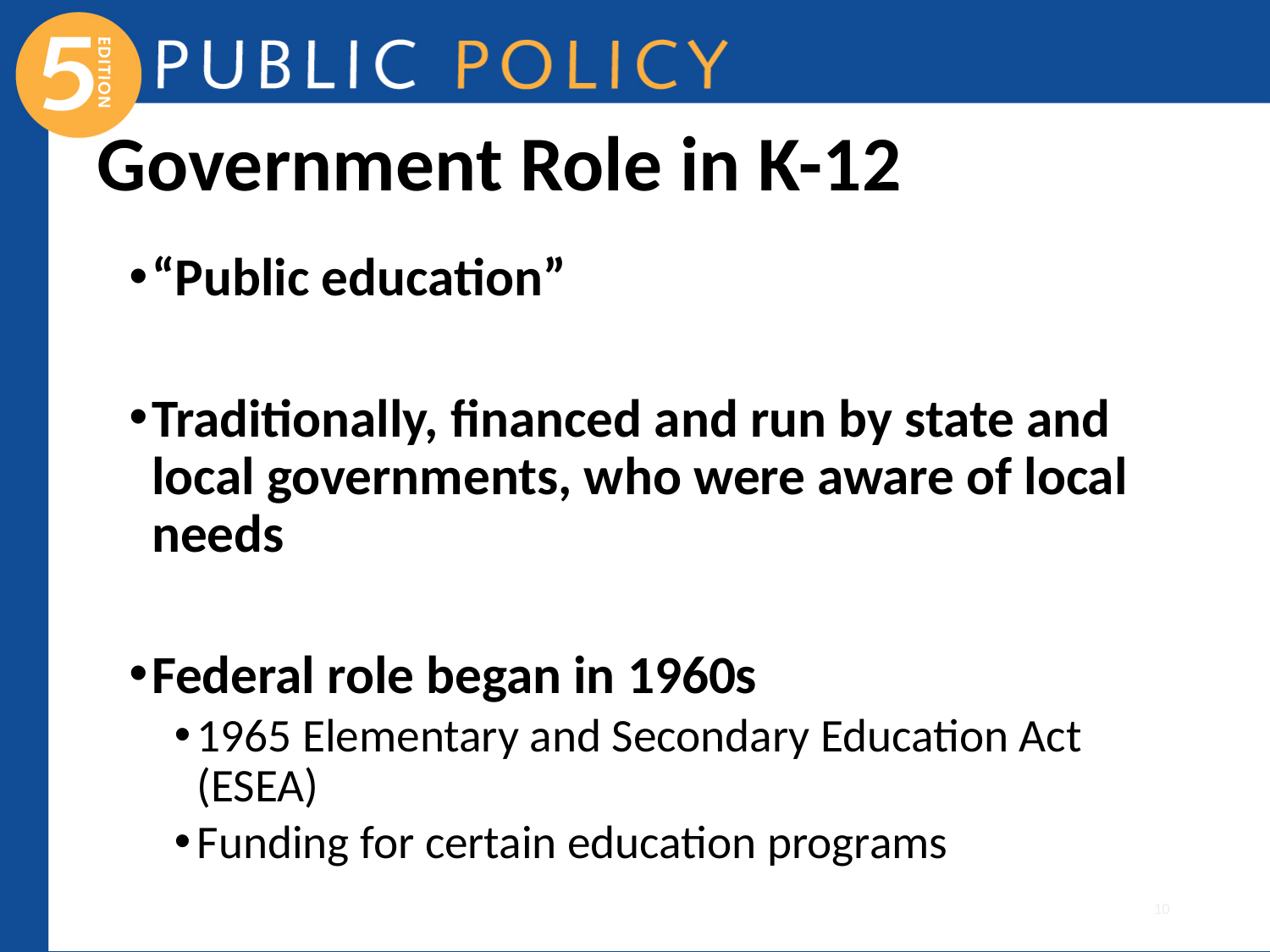

# Government Role in K-12
“Public education”

Traditionally, financed and run by state and local governments, who were aware of local needs

Federal role began in 1960s
1965 Elementary and Secondary Education Act (ESEA)
Funding for certain education programs
10